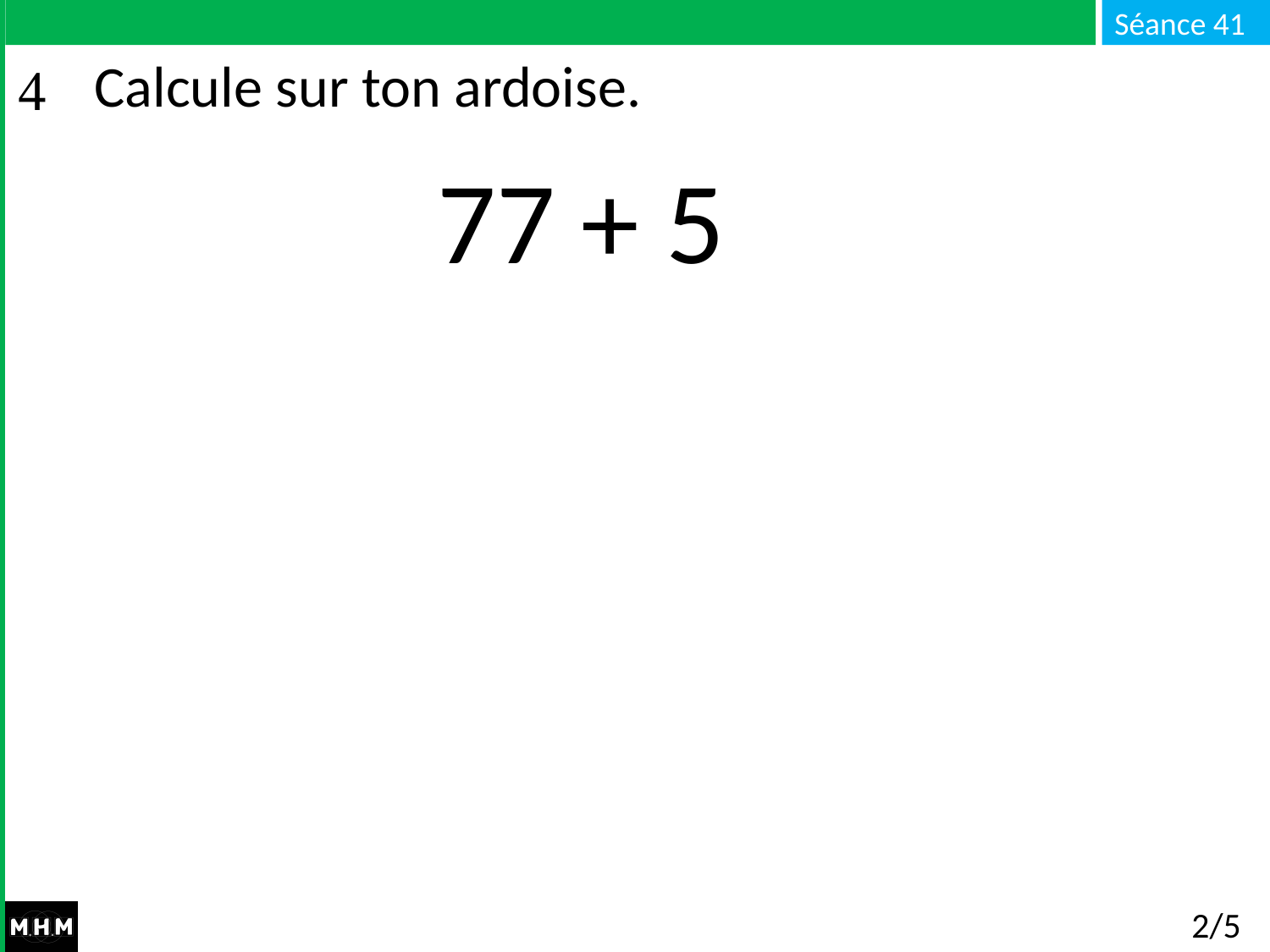

# Calcule sur ton ardoise.
77 + 5
2/5